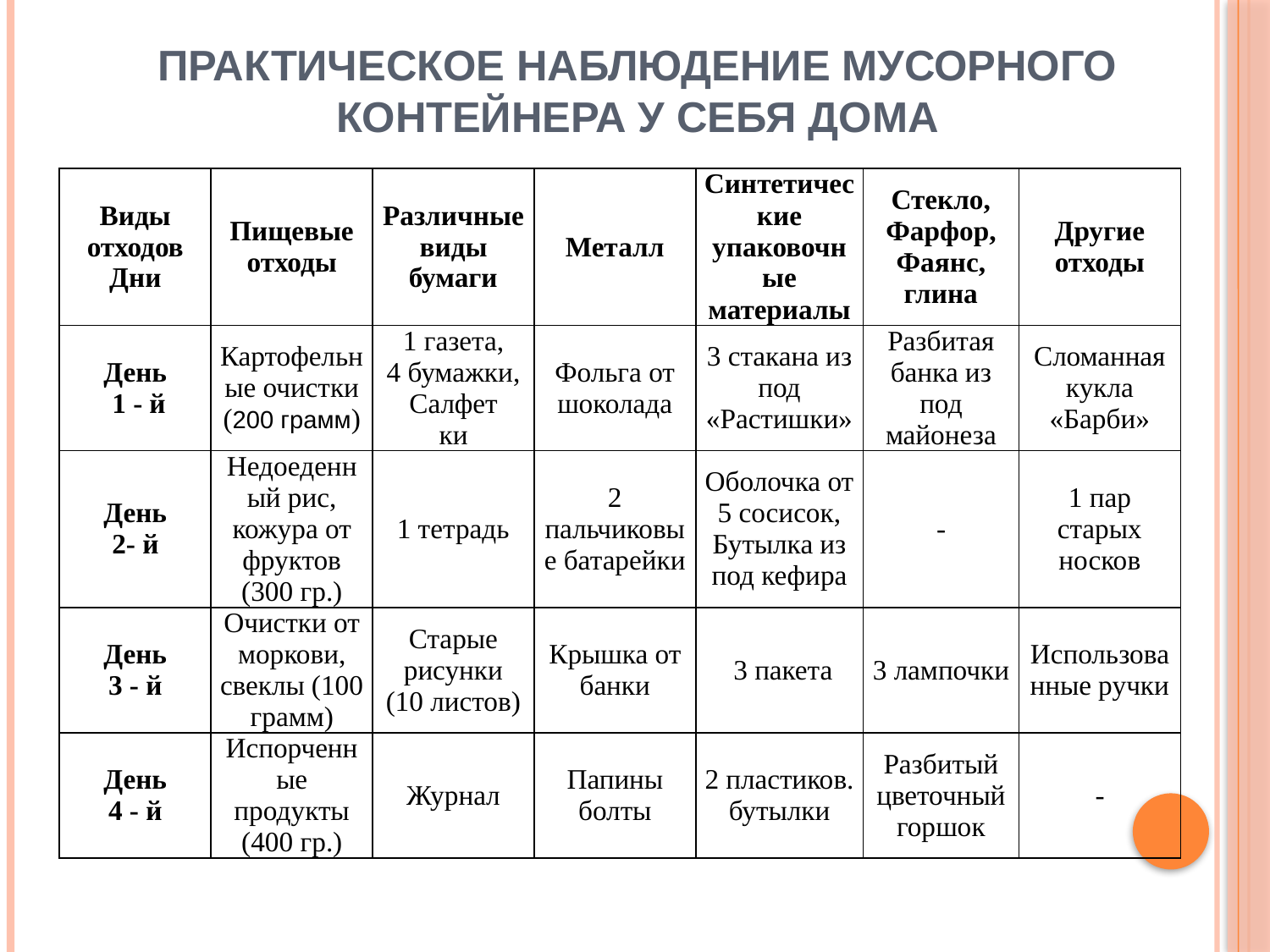

# Практическое наблюдение мусорного контейнера у себя дома
| Виды отходов Дни | Пищевые отходы | Различные виды бумаги | Металл | Синтетические упаковочные материалы | Стекло, Фарфор, Фаянс, глина | Другие отходы |
| --- | --- | --- | --- | --- | --- | --- |
| День 1 - й | Картофельные очистки (200 грамм) | 1 газета, 4 бумажки, Салфет ки | Фольга от шоколада | 3 стакана из под «Растишки» | Разбитая банка из под майонеза | Сломанная кукла «Барби» |
| День 2- й | Недоеденный рис, кожура от фруктов (300 гр.) | 1 тетрадь | 2 пальчиковые батарейки | Оболочка от 5 сосисок, Бутылка из под кефира | - | 1 пар старых носков |
| День 3 - й | Очистки от моркови, свеклы (100 грамм) | Старые рисунки (10 листов) | Крышка от банки | 3 пакета | 3 лампочки | Использованные ручки |
| День 4 - й | Испорченные продукты (400 гр.) | Журнал | Папины болты | 2 пластиков. бутылки | Разбитый цветочный горшок | - |